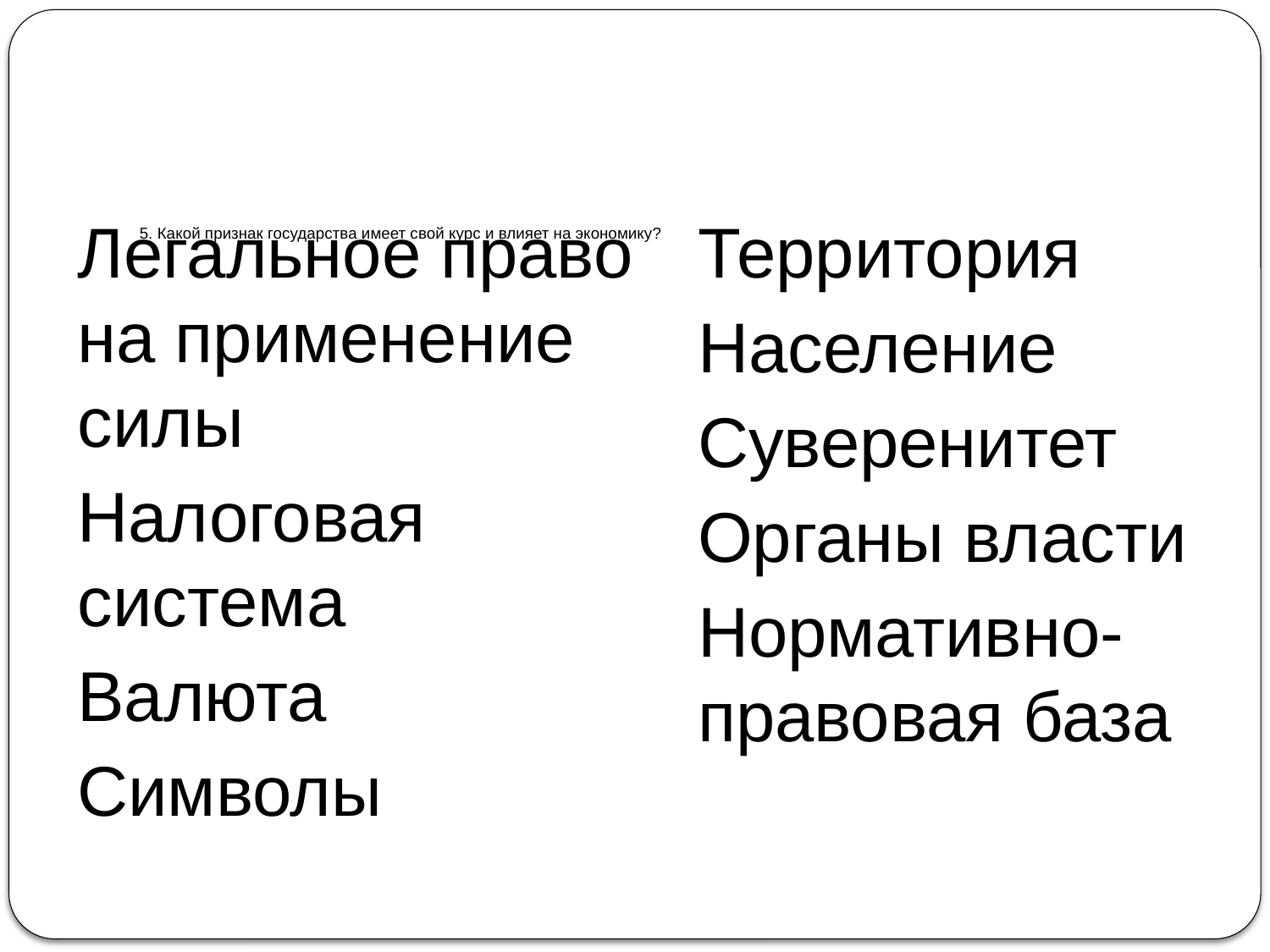

# 5. Какой признак государства имеет свой курс и влияет на экономику?
Легальное право на применение силы
Налоговая система
Валюта
Символы
Территория
Население
Суверенитет
Органы власти
Нормативно-правовая база